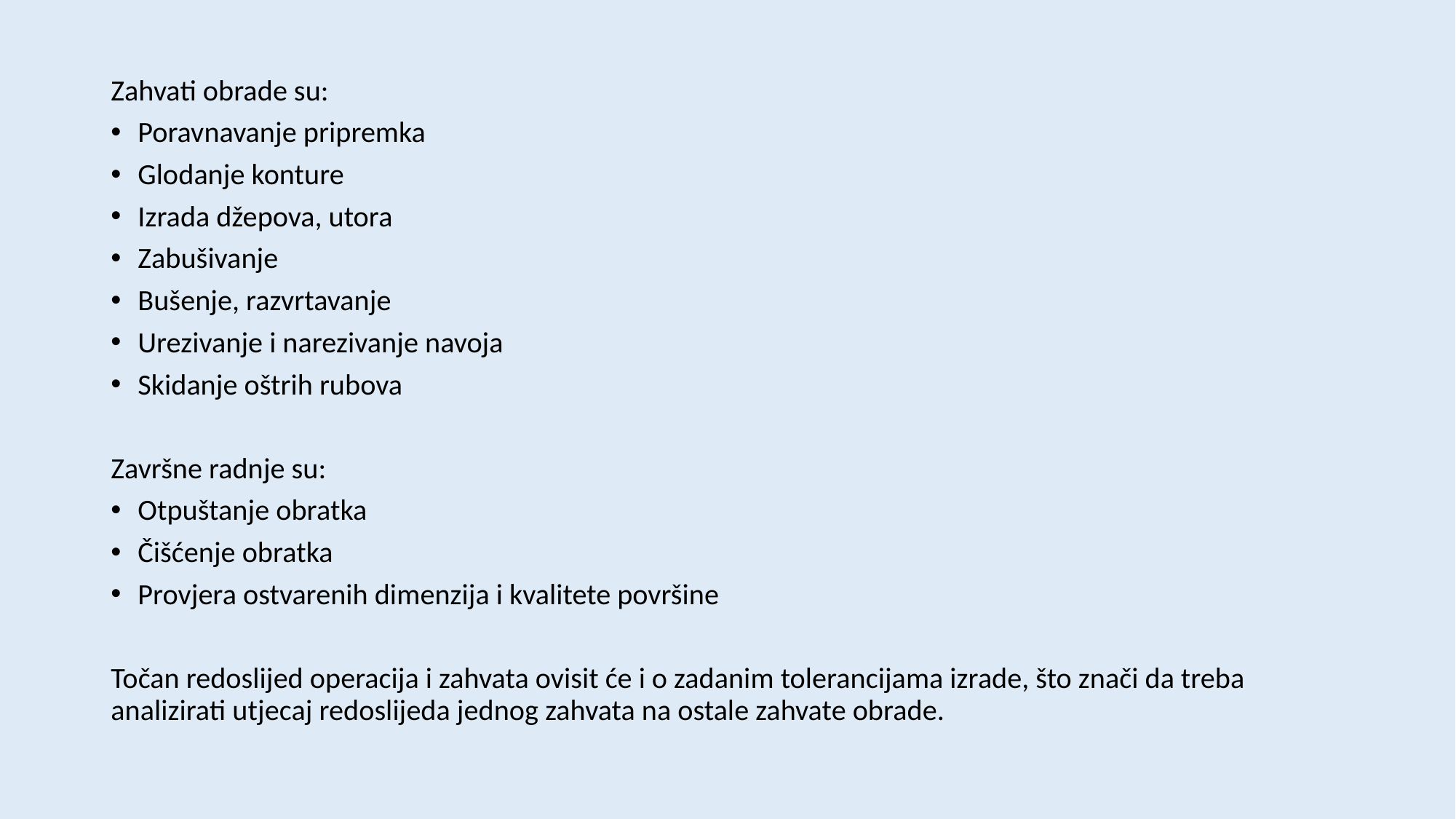

Zahvati obrade su:
Poravnavanje pripremka
Glodanje konture
Izrada džepova, utora
Zabušivanje
Bušenje, razvrtavanje
Urezivanje i narezivanje navoja
Skidanje oštrih rubova

Završne radnje su:
Otpuštanje obratka
Čišćenje obratka
Provjera ostvarenih dimenzija i kvalitete površine

Točan redoslijed operacija i zahvata ovisit će i o zadanim tolerancijama izrade, što znači da treba analizirati utjecaj redoslijeda jednog zahvata na ostale zahvate obrade.